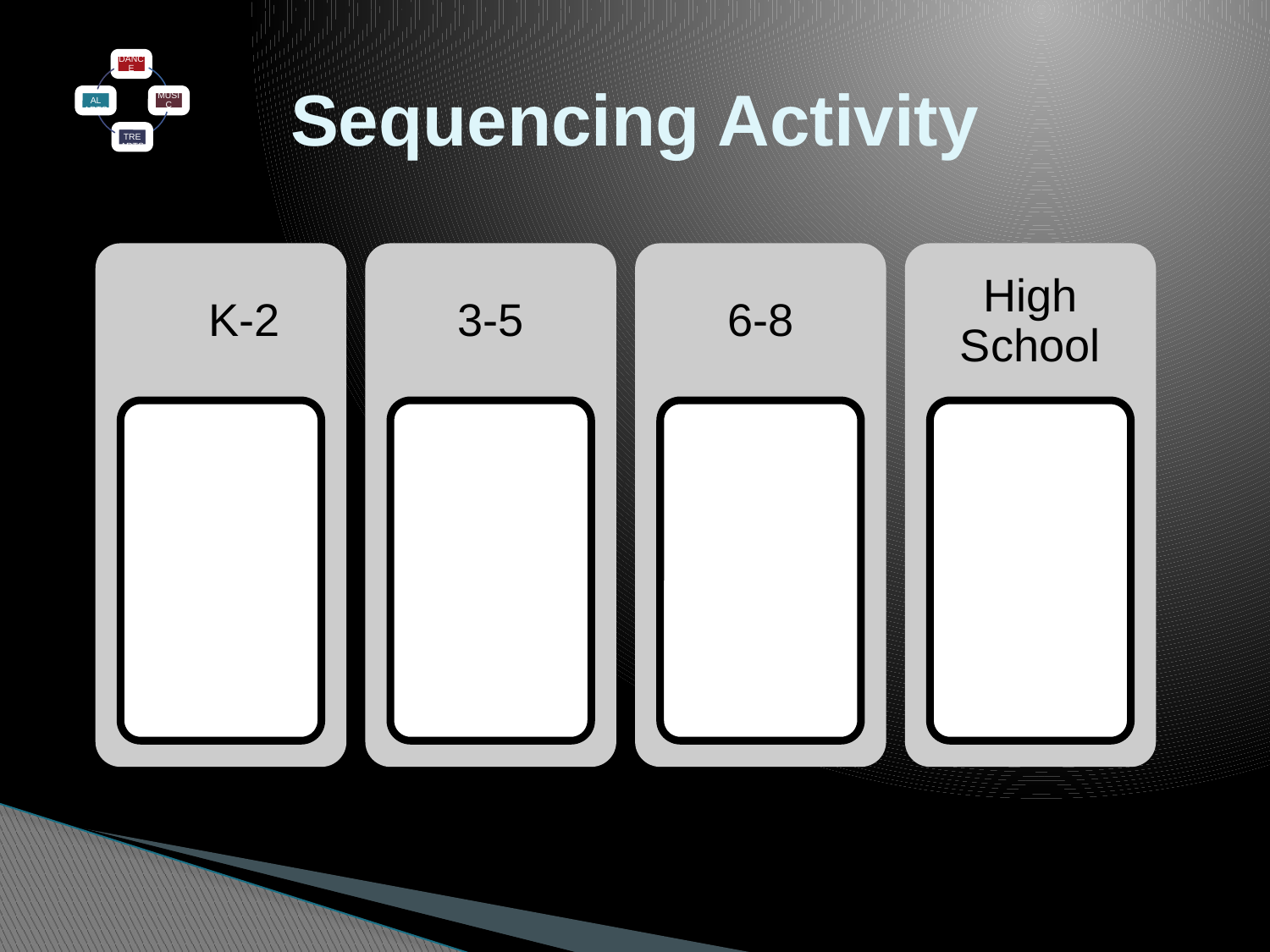

# Sequencing Activity
DANCE
MUSIC
THEATRE ARTS
VISUAL ARTS
    K-2

3-5

6-8

High School